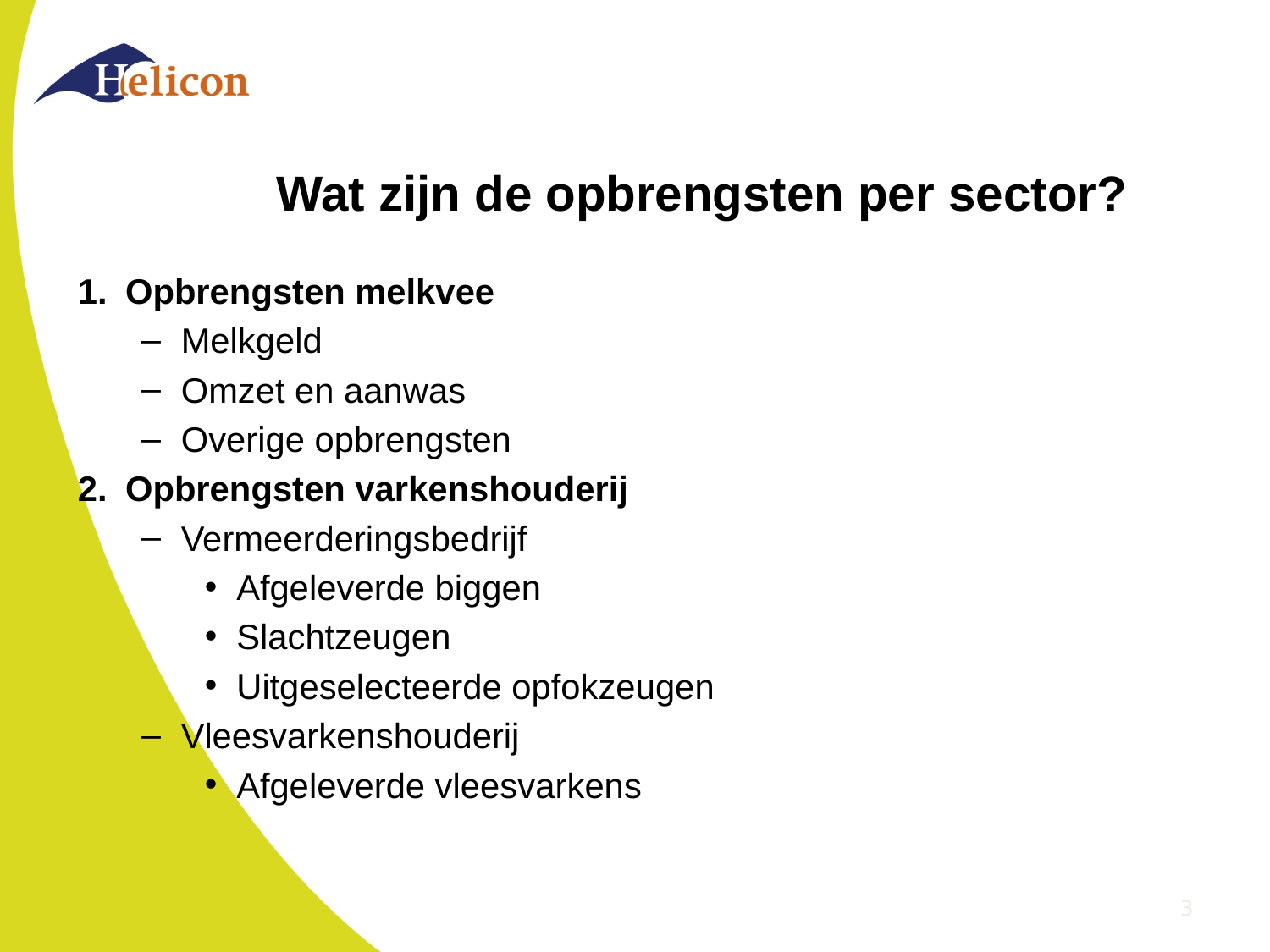

# Wat zijn de opbrengsten per sector?
Opbrengsten melkvee
Melkgeld
Omzet en aanwas
Overige opbrengsten
Opbrengsten varkenshouderij
Vermeerderingsbedrijf
Afgeleverde biggen
Slachtzeugen
Uitgeselecteerde opfokzeugen
Vleesvarkenshouderij
Afgeleverde vleesvarkens
3